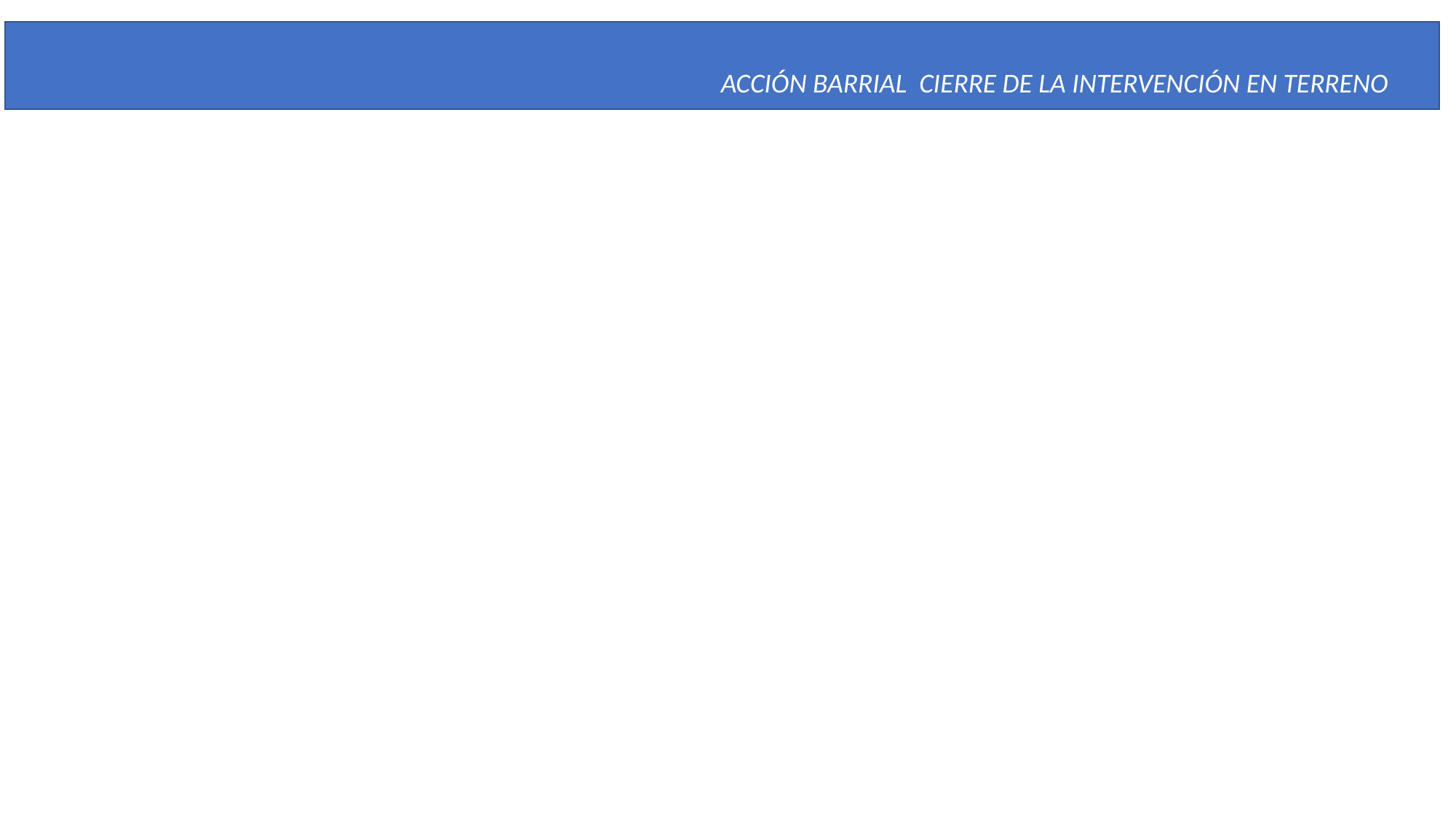

ACCIÓN BARRIAL  CIERRE DE LA INTERVENCIÓN EN TERRENO